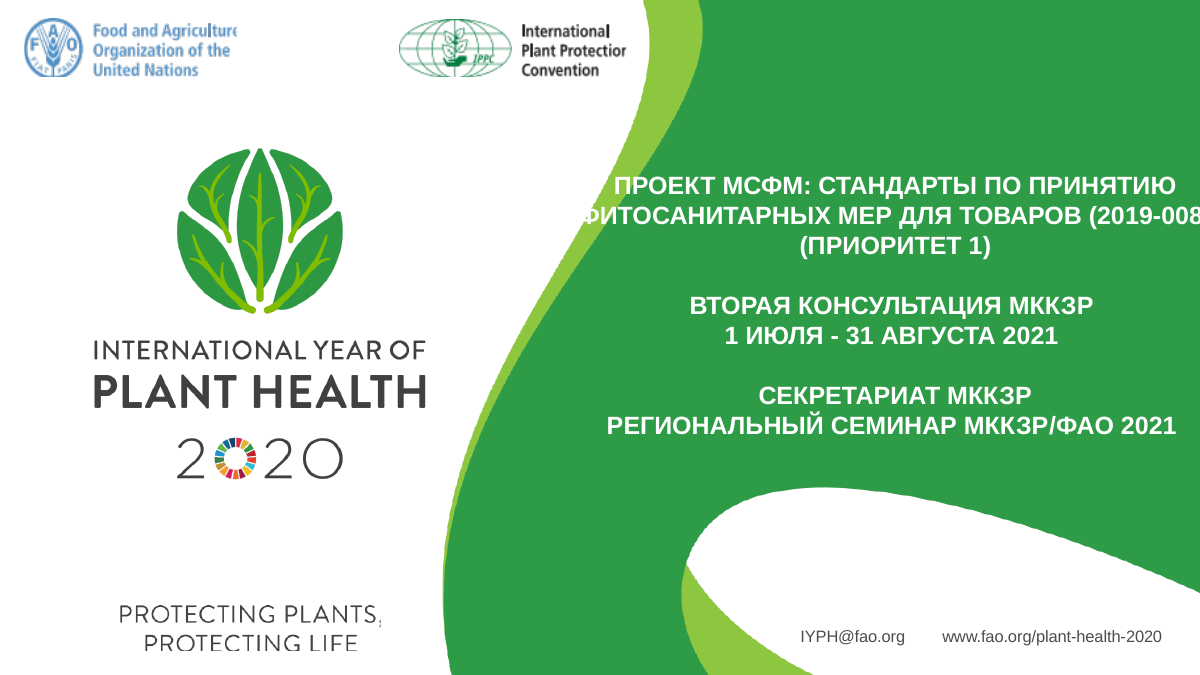

# ПРОЕКТ МСФМ: Стандарты по принятию фитосанитарных мер для товаров (2019-008) (Приоритет 1) Вторая консультация МККЗР 1 июля - 31 августа 2021 Секретариат МККЗР Региональный семинар МККЗР/фао 2021